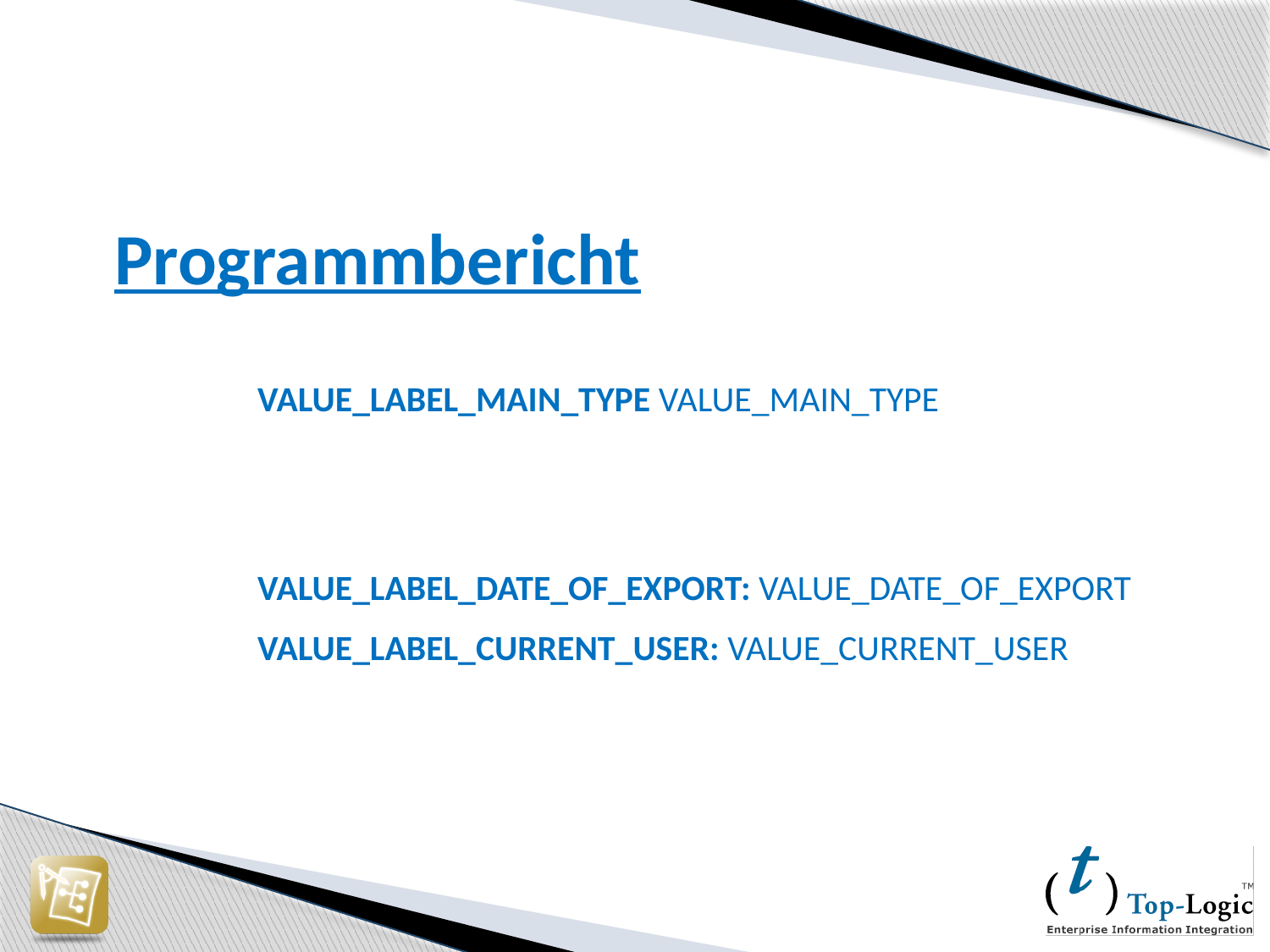

Programmbericht
VALUE_LABEL_MAIN_TYPE VALUE_MAIN_TYPE
VALUE_LABEL_DATE_OF_EXPORT: VALUE_DATE_OF_EXPORT
VALUE_LABEL_CURRENT_USER: VALUE_CURRENT_USER